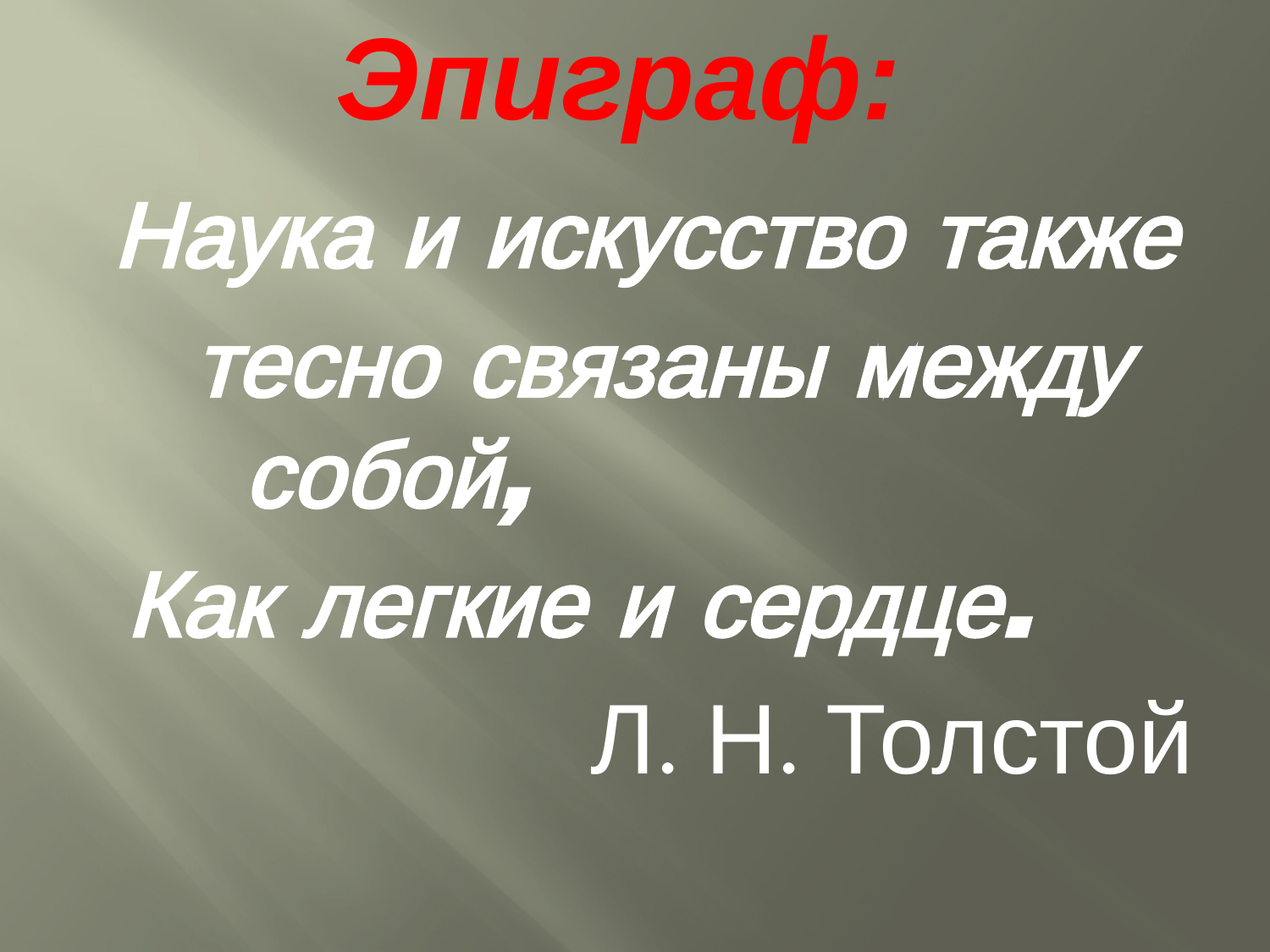

# Эпиграф:
Наука и искусство также
 тесно связаны между собой,
Как легкие и сердце.
Л. Н. Толстой